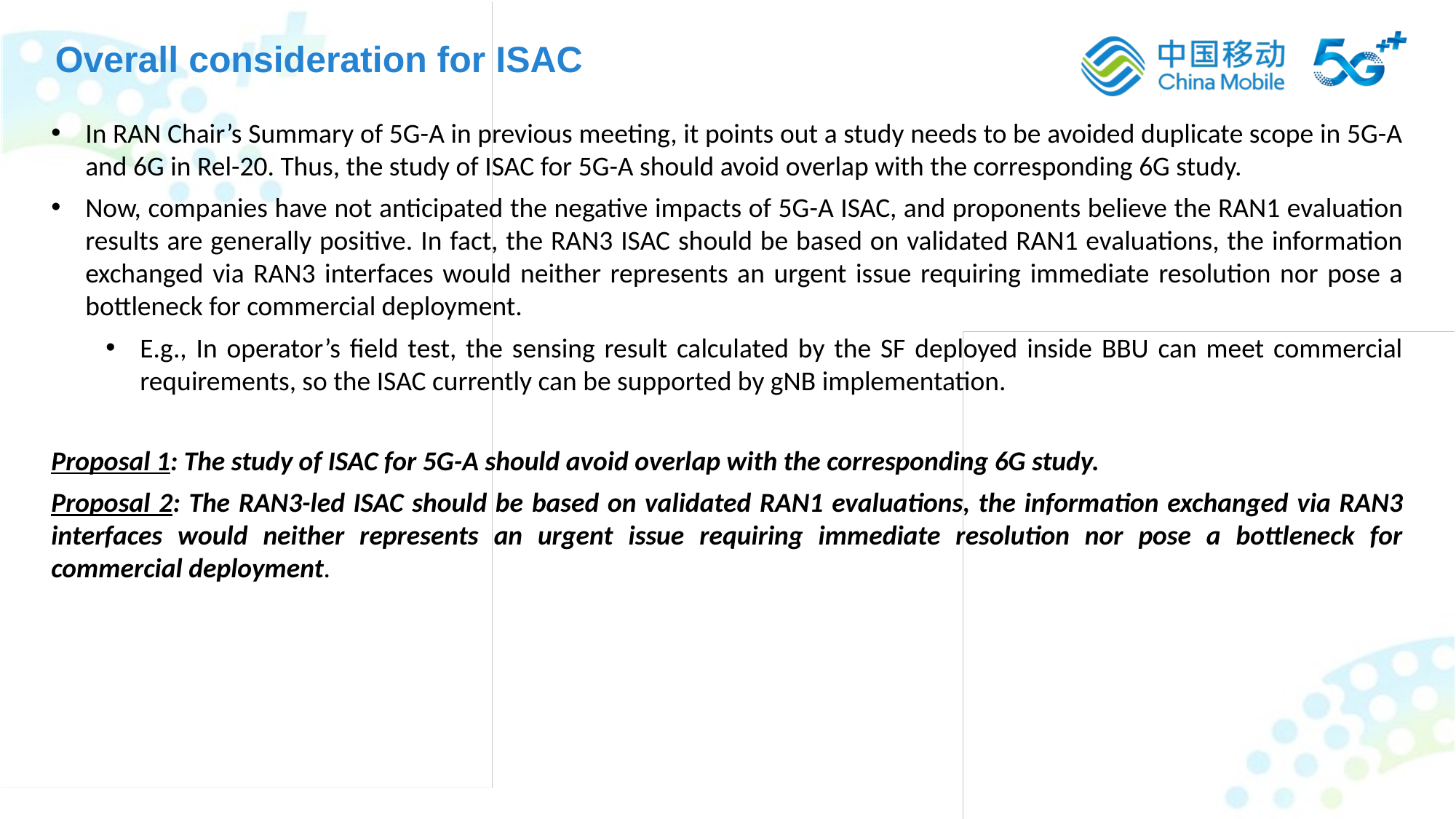

Overall consideration for ISAC
In RAN Chair’s Summary of 5G-A in previous meeting, it points out a study needs to be avoided duplicate scope in 5G-A and 6G in Rel-20. Thus, the study of ISAC for 5G-A should avoid overlap with the corresponding 6G study.
Now, companies have not anticipated the negative impacts of 5G-A ISAC, and proponents believe the RAN1 evaluation results are generally positive. In fact, the RAN3 ISAC should be based on validated RAN1 evaluations, the information exchanged via RAN3 interfaces would neither represents an urgent issue requiring immediate resolution nor pose a bottleneck for commercial deployment.
E.g., In operator’s field test, the sensing result calculated by the SF deployed inside BBU can meet commercial requirements, so the ISAC currently can be supported by gNB implementation.

Proposal 1: The study of ISAC for 5G-A should avoid overlap with the corresponding 6G study.
Proposal 2: The RAN3-led ISAC should be based on validated RAN1 evaluations, the information exchanged via RAN3 interfaces would neither represents an urgent issue requiring immediate resolution nor pose a bottleneck for commercial deployment.